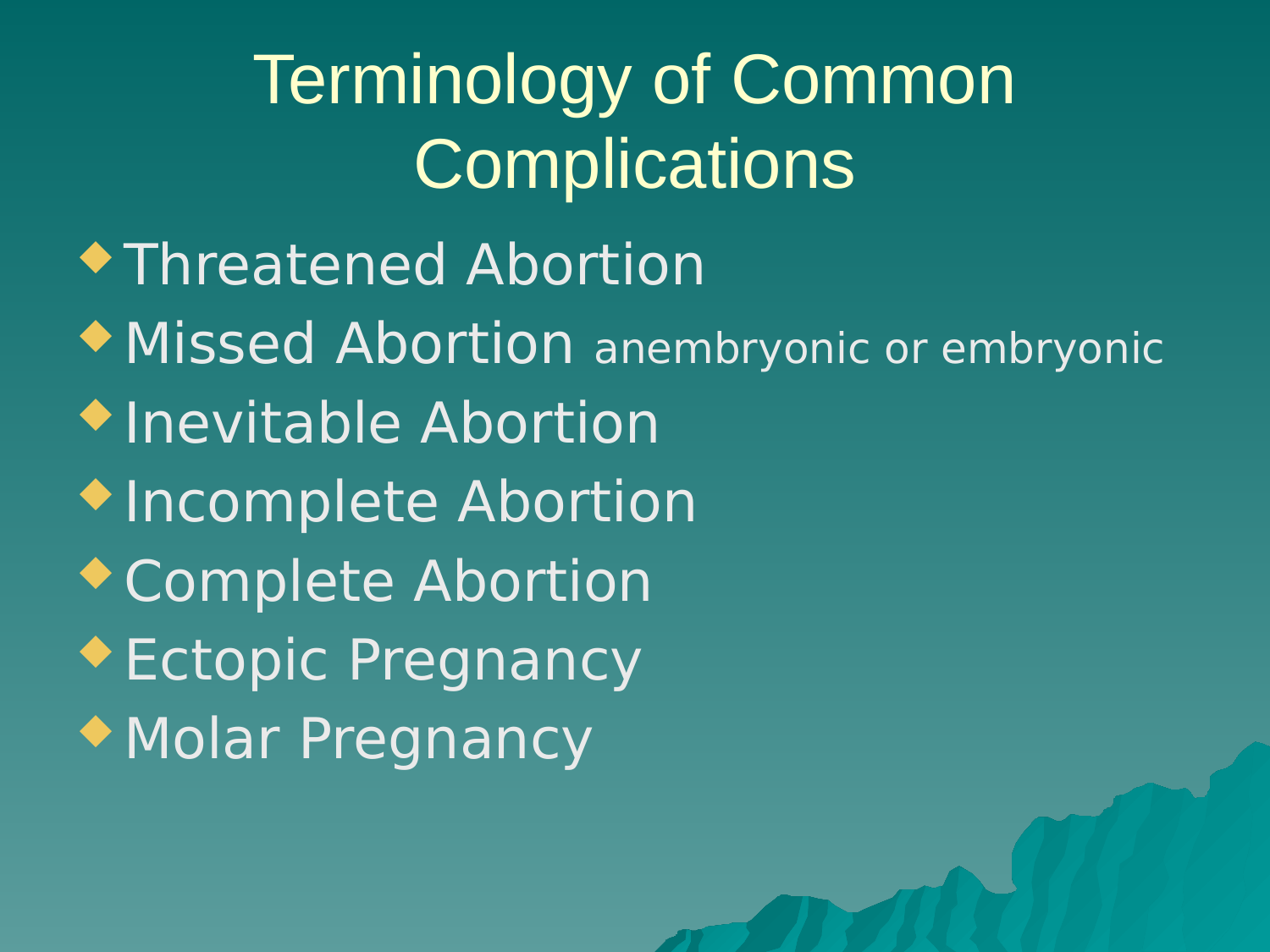

# Terminology of Common Complications
Threatened Abortion
Missed Abortion anembryonic or embryonic
Inevitable Abortion
Incomplete Abortion
Complete Abortion
Ectopic Pregnancy
Molar Pregnancy